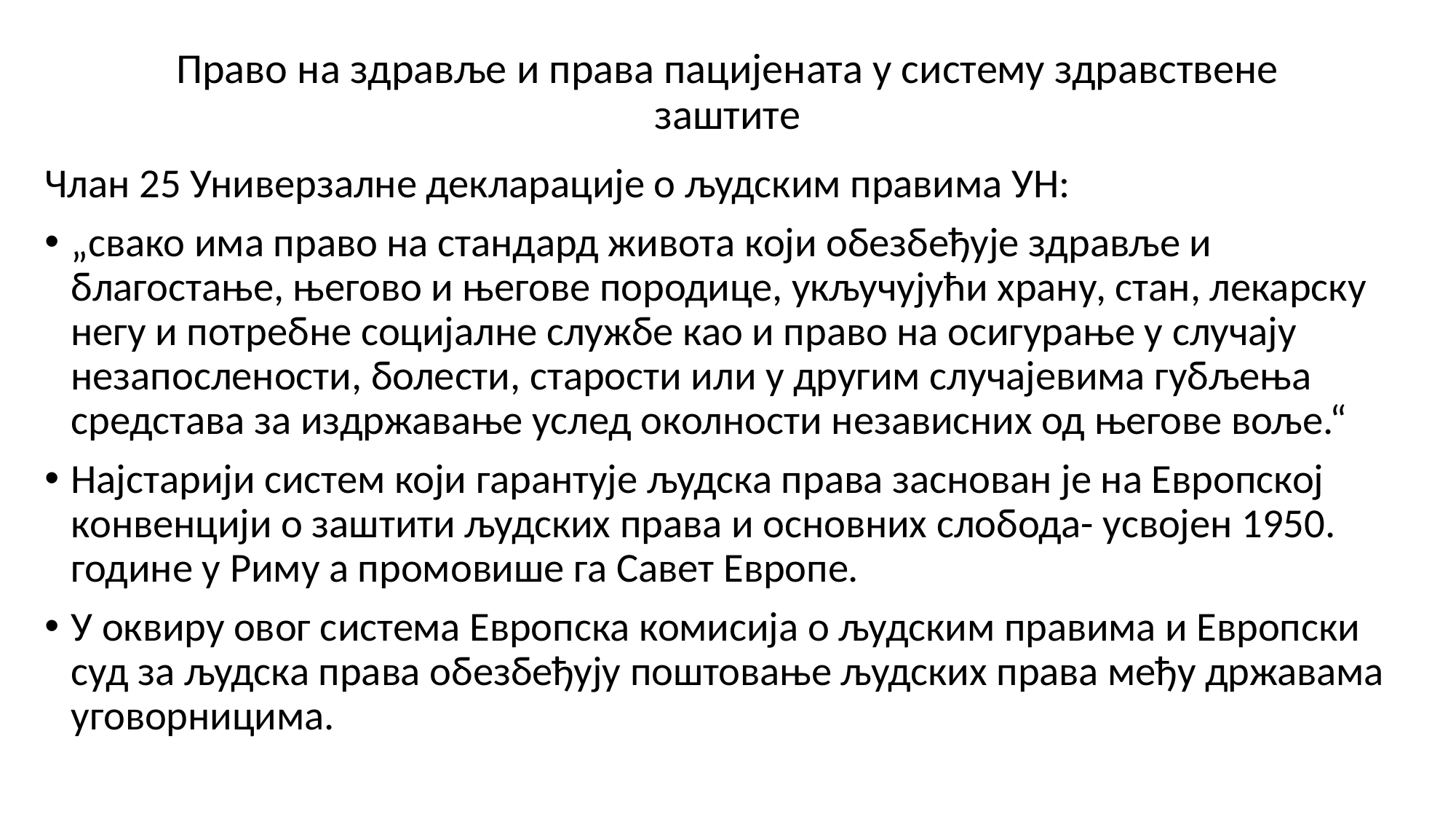

# Право на здравље и права пацијената у систему здравствене заштите
Члан 25 Универзалне декларације о људским правима УН:
„свако има право на стандард живота који обезбеђује здравље и благостање, његово и његове породице, укључујући храну, стан, лекарску негу и потребне социјалне службе као и право на осигурање у случају незапослености, болести, старости или у другим случајевима губљења средстава за издржавање услед околности независних од његове воље.“
Најстарији систем који гарантује људска права заснован је на Европској конвенцији о заштити људских права и основних слобода- усвојен 1950. године у Риму а промовише га Савет Европе.
У оквиру овог система Европска комисија о људским правима и Европски суд за људска права обезбеђују поштовање људских права међу државама уговорницима.